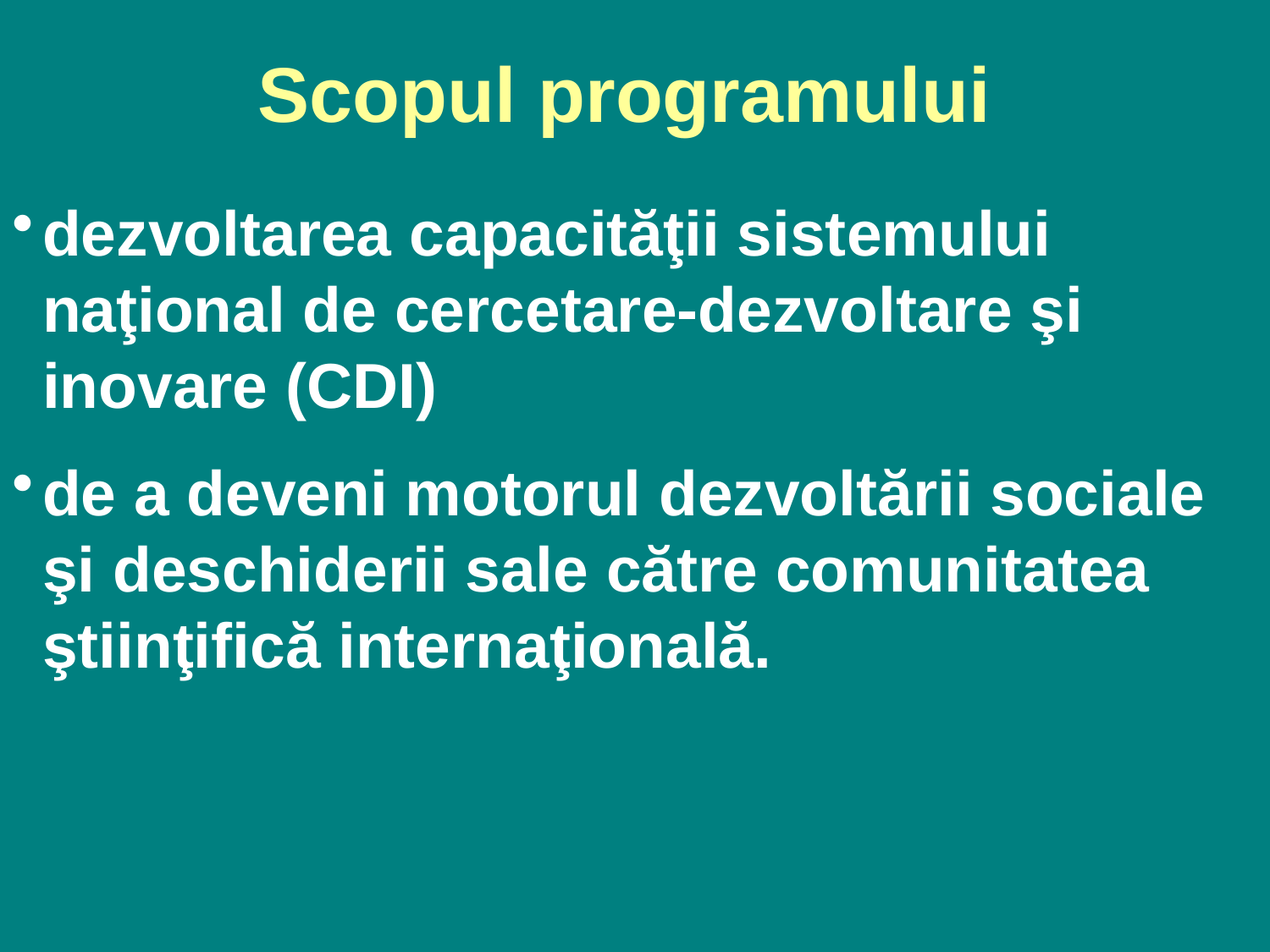

# Scopul programului
dezvoltarea capacităţii sistemului naţional de cercetare-dezvoltare şi inovare (CDI)
de a deveni motorul dezvoltării sociale şi deschiderii sale către comunitatea ştiinţifică internaţională.